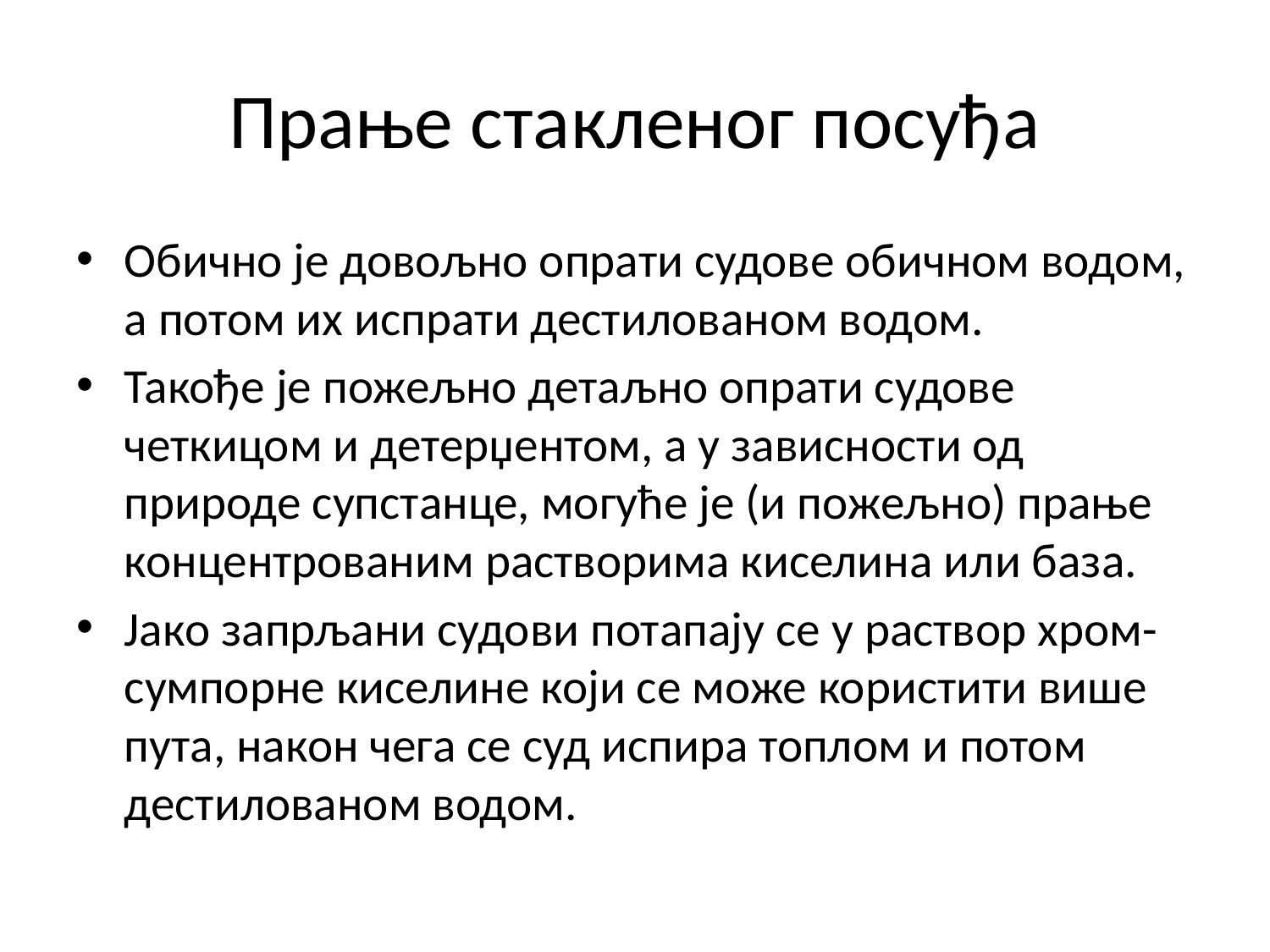

# Прање стакленог посуђа
Обично је довољно опрати судове обичном водом, а потом их испрати дестилованом водом.
Такође је пожељно детаљно опрати судове четкицом и детерџентом, а у зависности од природе супстанце, могуће је (и пожељно) прање концентрованим растворима киселина или база.
Јако запрљани судови потапају се у раствор хром-сумпорне киселине који се може користити више пута, након чега се суд испира топлом и потом дестилованом водом.